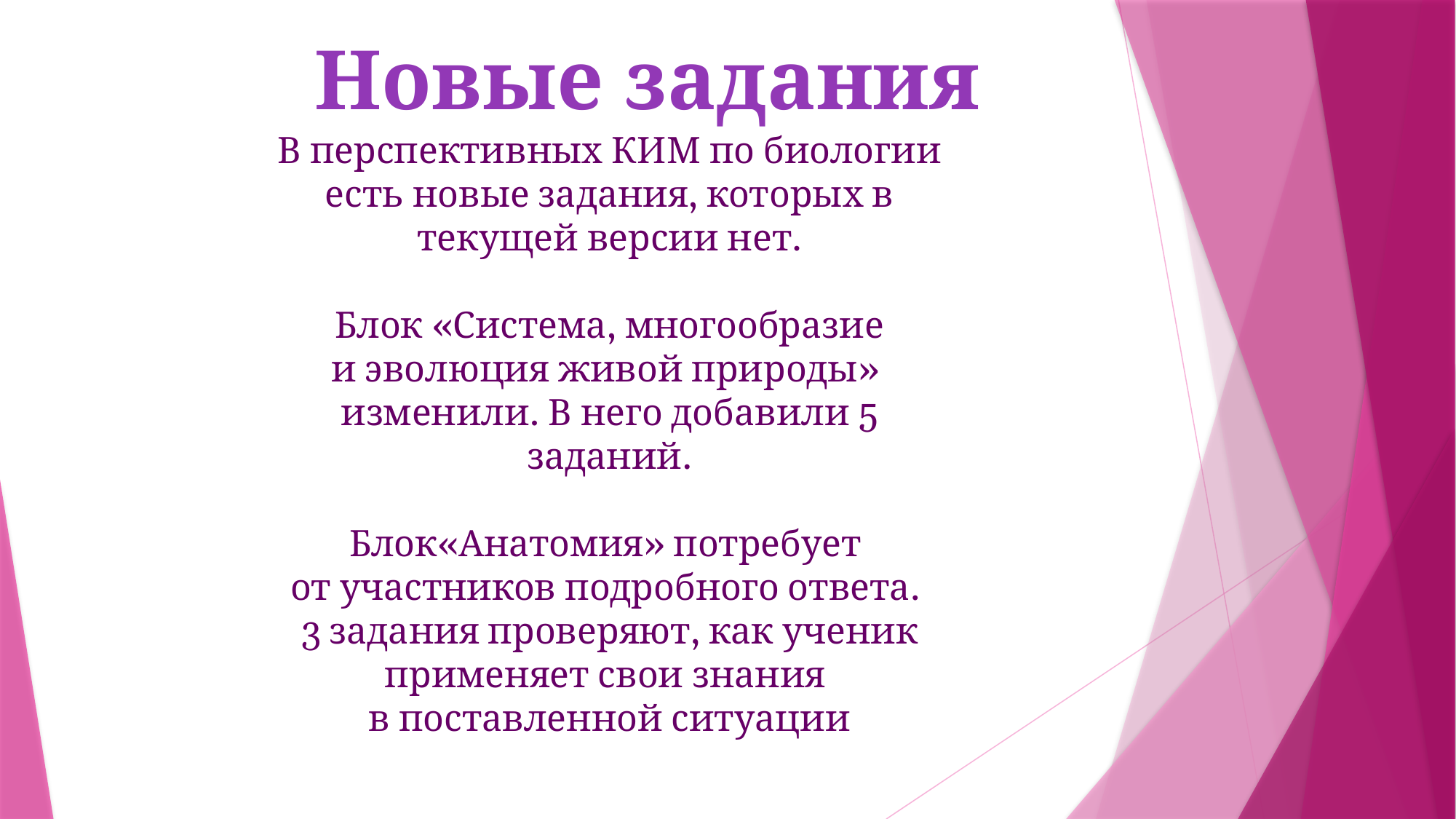

Новые задания
В перспективных КИМ по биологии есть новые задания, которых в текущей версии нет.

Блок «Система, многообразие
и эволюция живой природы»  изменили. В него добавили 5 заданий.

Блок«Анатомия» потребует
от участников подробного ответа.
3 задания проверяют, как ученик применяет свои знания
в поставленной ситуации